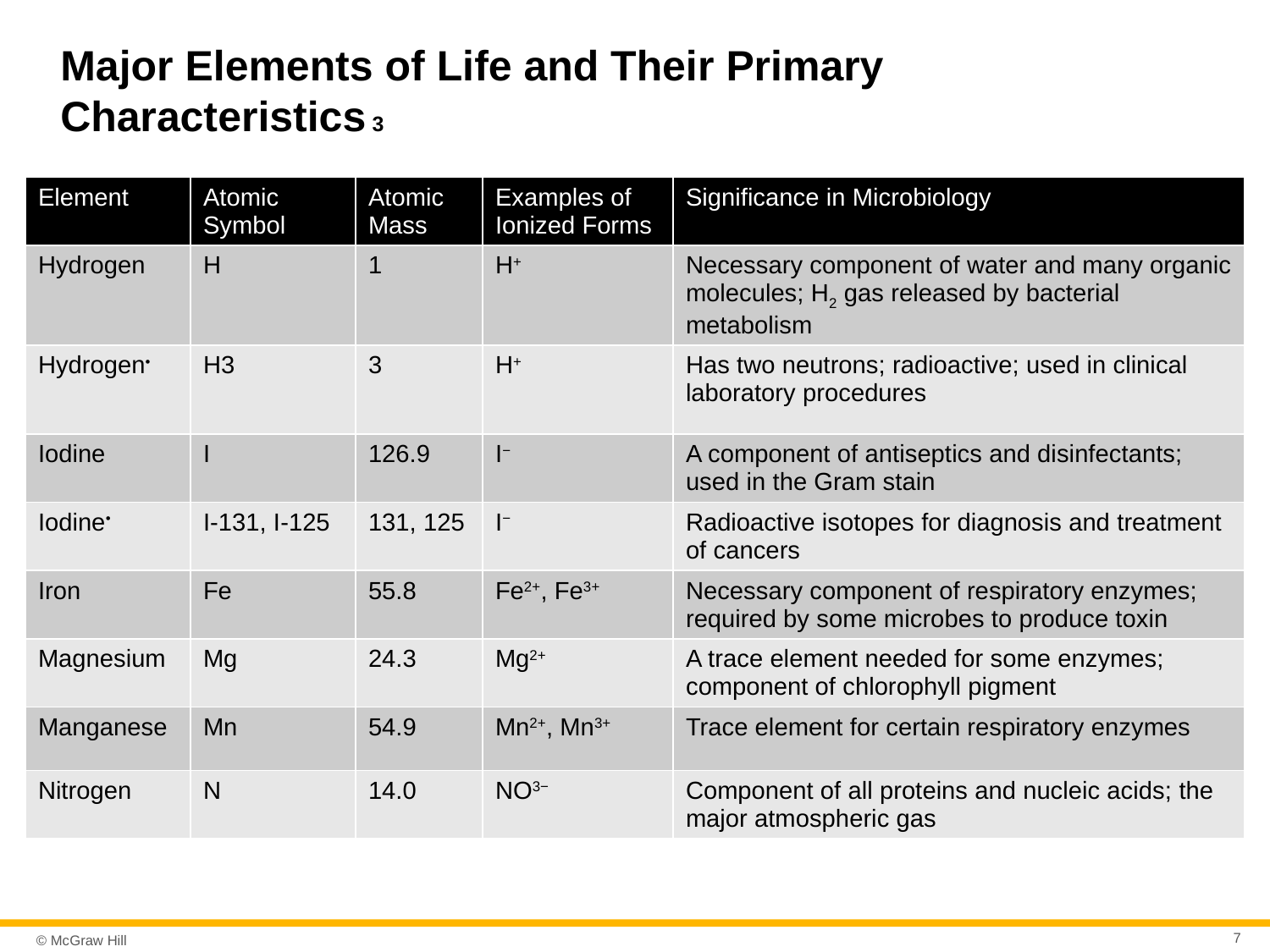

# Major Elements of Life and Their Primary Characteristics 3
| Element | Atomic Symbol | Atomic Mass | Examples of Ionized Forms | Significance in Microbiology |
| --- | --- | --- | --- | --- |
| Hydrogen | H | 1 | H+ | Necessary component of water and many organic molecules; H2 gas released by bacterial metabolism |
| Hydrogen• | H3 | 3 | H+ | Has two neutrons; radioactive; used in clinical laboratory procedures |
| Iodine | I | 126.9 | I− | A component of antiseptics and disinfectants; used in the Gram stain |
| Iodine• | I-131, I-125 | 131, 125 | I− | Radioactive isotopes for diagnosis and treatment of cancers |
| Iron | Fe | 55.8 | Fe2+, Fe3+ | Necessary component of respiratory enzymes; required by some microbes to produce toxin |
| Magnesium | Mg | 24.3 | Mg2+ | A trace element needed for some enzymes; component of chlorophyll pigment |
| Manganese | Mn | 54.9 | Mn2+, Mn3+ | Trace element for certain respiratory enzymes |
| Nitrogen | N | 14.0 | NO3− | Component of all proteins and nucleic acids; the major atmospheric gas |